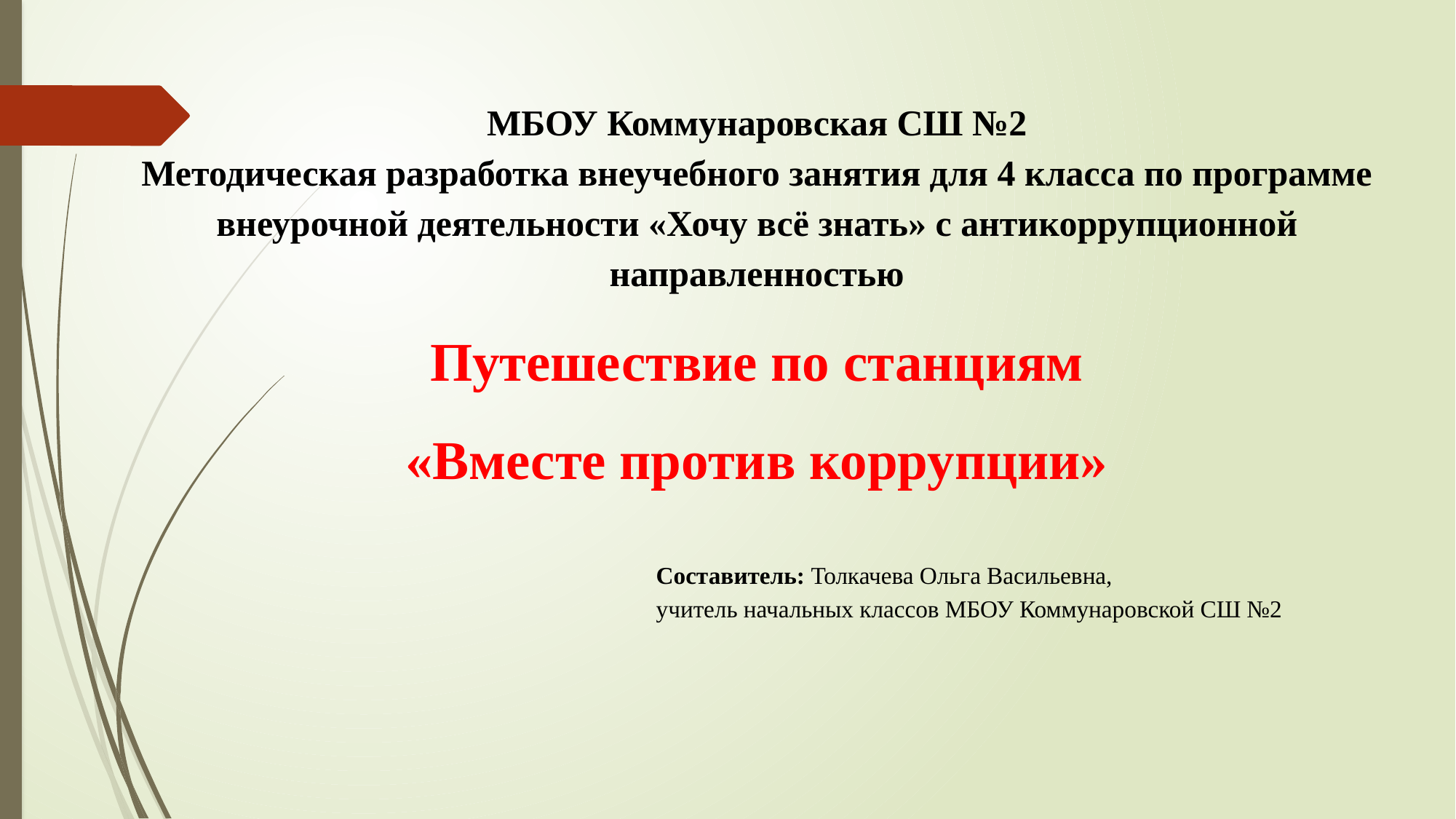

МБОУ Коммунаровская СШ №2
Методическая разработка внеучебного занятия для 4 класса по программе внеурочной деятельности «Хочу всё знать» с антикоррупционной направленностью
 Путешествие по станциям
«Вместе против коррупции»

                                                                                               Составитель: Толкачева Ольга Васильевна,
                                                                                               учитель начальных классов МБОУ Коммунаровской СШ №2